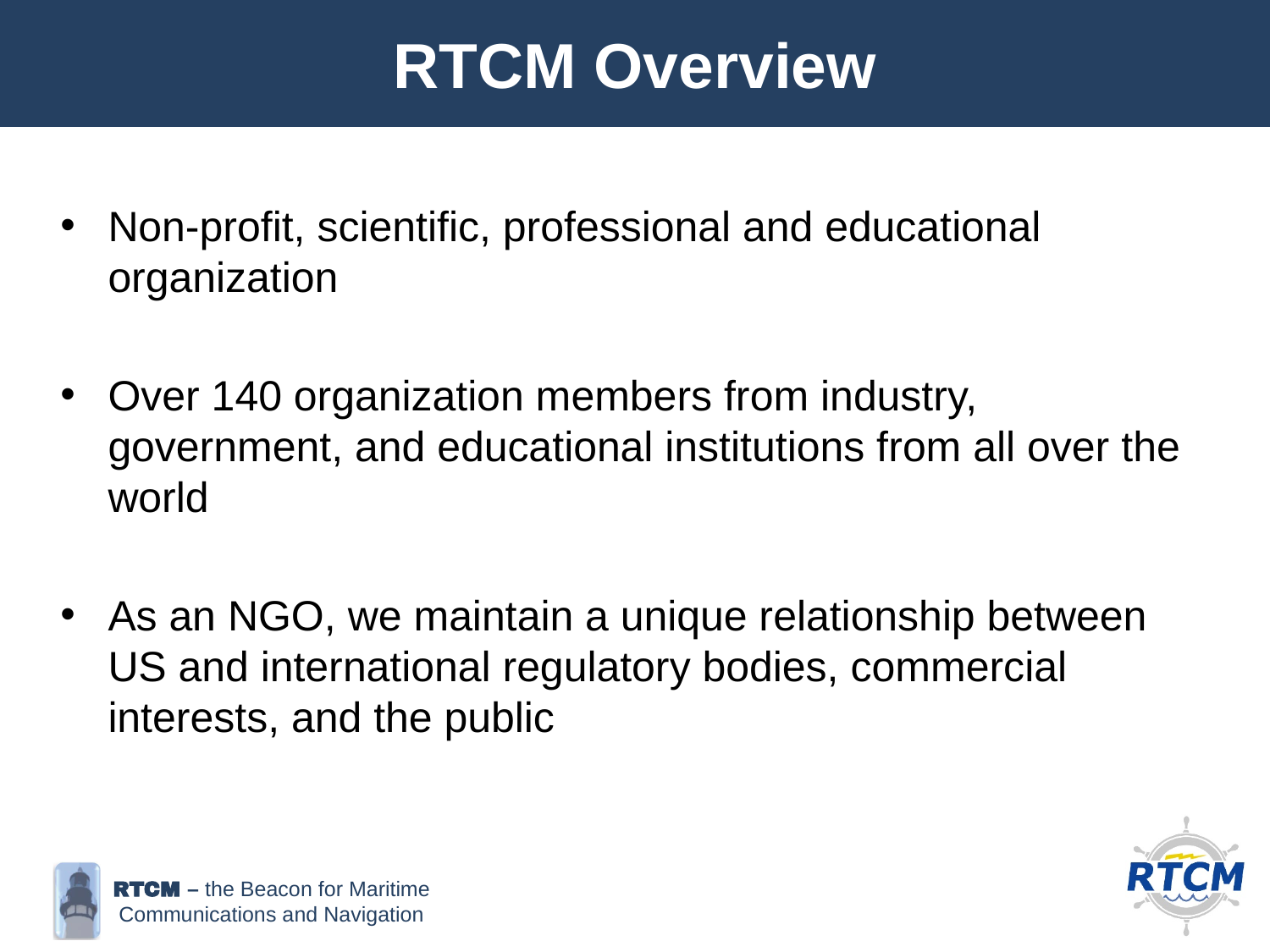

RTCM Overview
Non-profit, scientific, professional and educational organization

Over 140 organization members from industry, government, and educational institutions from all over the world

As an NGO, we maintain a unique relationship between US and international regulatory bodies, commercial interests, and the public